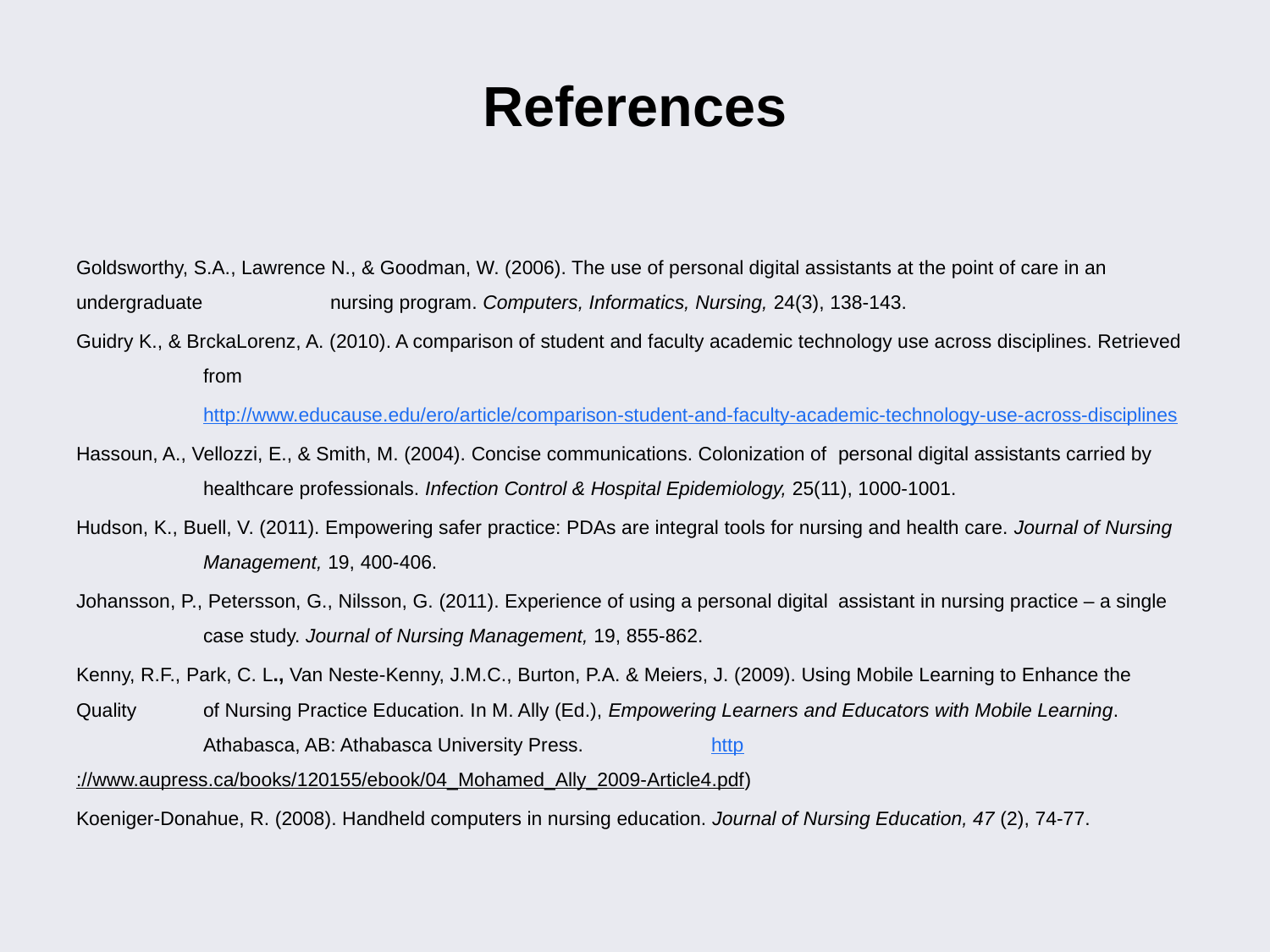

# References
Goldsworthy, S.A., Lawrence N., & Goodman, W. (2006). The use of personal digital assistants at the point of care in an undergraduate 	nursing program. Computers, Informatics, Nursing, 24(3), 138-143.
Guidry K., & BrckaLorenz, A. (2010). A comparison of student and faculty academic technology use across disciplines. Retrieved 	from
	http://www.educause.edu/ero/article/comparison-student-and-faculty-academic-	technology-use-across-disciplines
Hassoun, A., Vellozzi, E., & Smith, M. (2004). Concise communications. Colonization of 	personal digital assistants carried by 	healthcare professionals. Infection Control & Hospital Epidemiology, 25(11), 1000-1001.
Hudson, K., Buell, V. (2011). Empowering safer practice: PDAs are integral tools for nursing and health care. Journal of Nursing 	Management, 19, 400-406.
Johansson, P., Petersson, G., Nilsson, G. (2011). Experience of using a personal digital 	assistant in nursing practice – a single 	case study. Journal of Nursing Management, 19, 855-862.
Kenny, R.F., Park, C. L., Van Neste-Kenny, J.M.C., Burton, P.A. & Meiers, J. (2009). Using Mobile Learning to Enhance the Quality 	of Nursing Practice Education. In M. Ally (Ed.), Empowering Learners and Educators with Mobile Learning. 	Athabasca, AB: Athabasca University Press. 	http://www.aupress.ca/books/120155/ebook/04_Mohamed_Ally_2009-Article4.pdf)
Koeniger-Donahue, R. (2008). Handheld computers in nursing education. Journal of Nursing Education, 47 (2), 74-77.